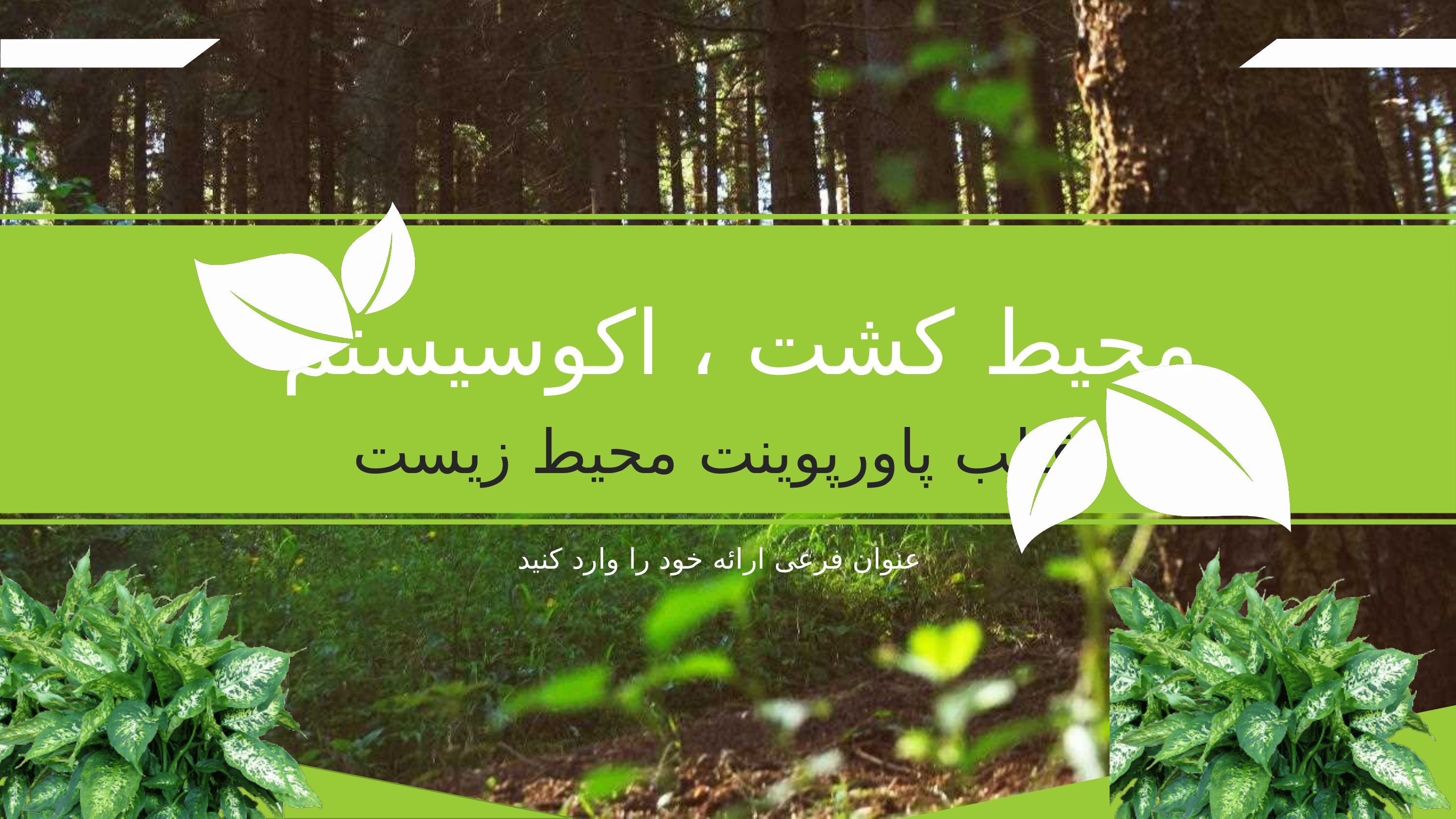

محیط کشت ، اکوسیستم

قالب پاورپوینت محیط زیست

عنوان فرعی ارائه خود را وارد کنید